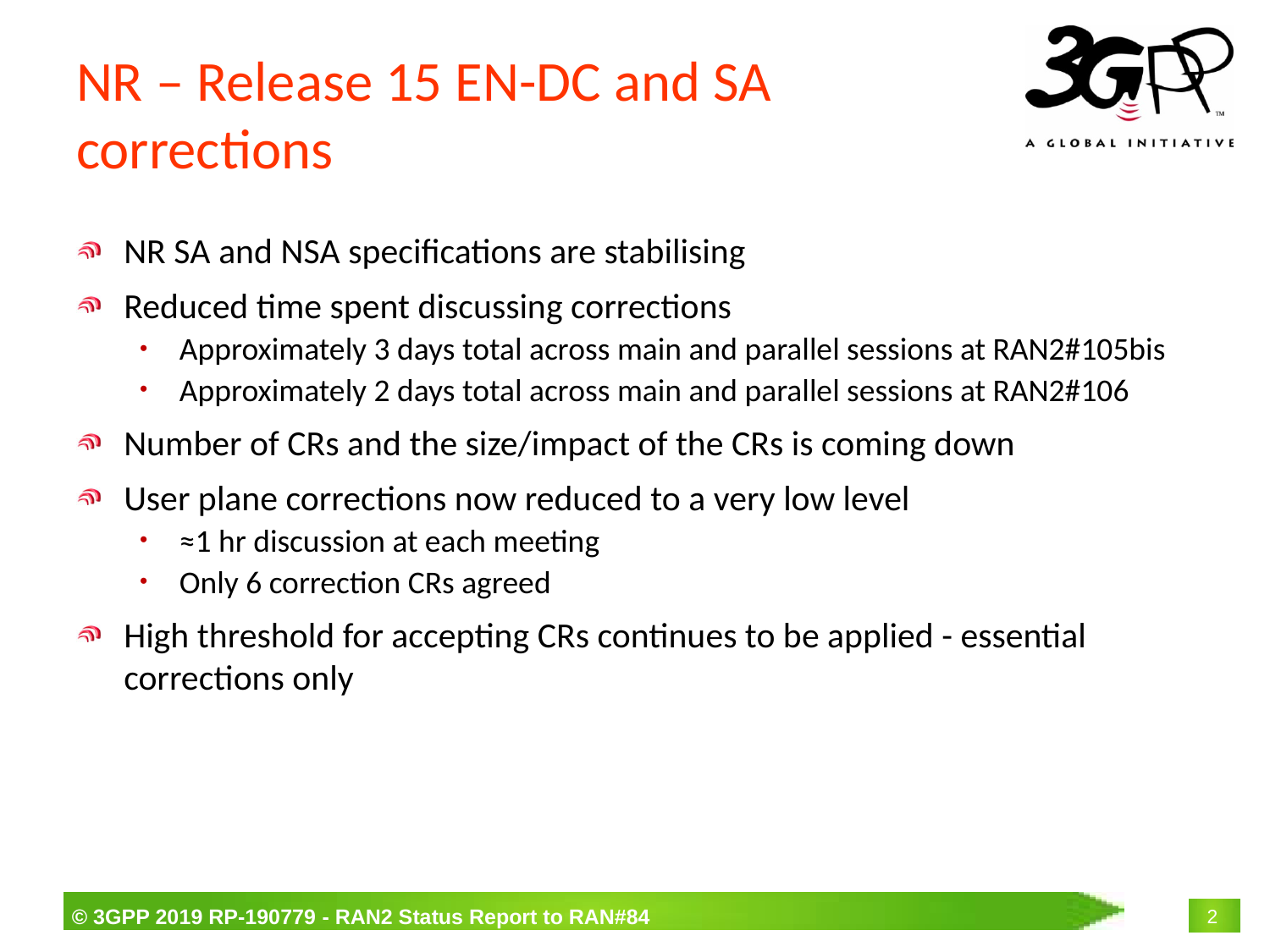

# NR – Release 15 EN-DC and SA corrections
NR SA and NSA specifications are stabilising
Reduced time spent discussing corrections
Approximately 3 days total across main and parallel sessions at RAN2#105bis
Approximately 2 days total across main and parallel sessions at RAN2#106
Number of CRs and the size/impact of the CRs is coming down
User plane corrections now reduced to a very low level
≈1 hr discussion at each meeting
Only 6 correction CRs agreed
High threshold for accepting CRs continues to be applied - essential corrections only